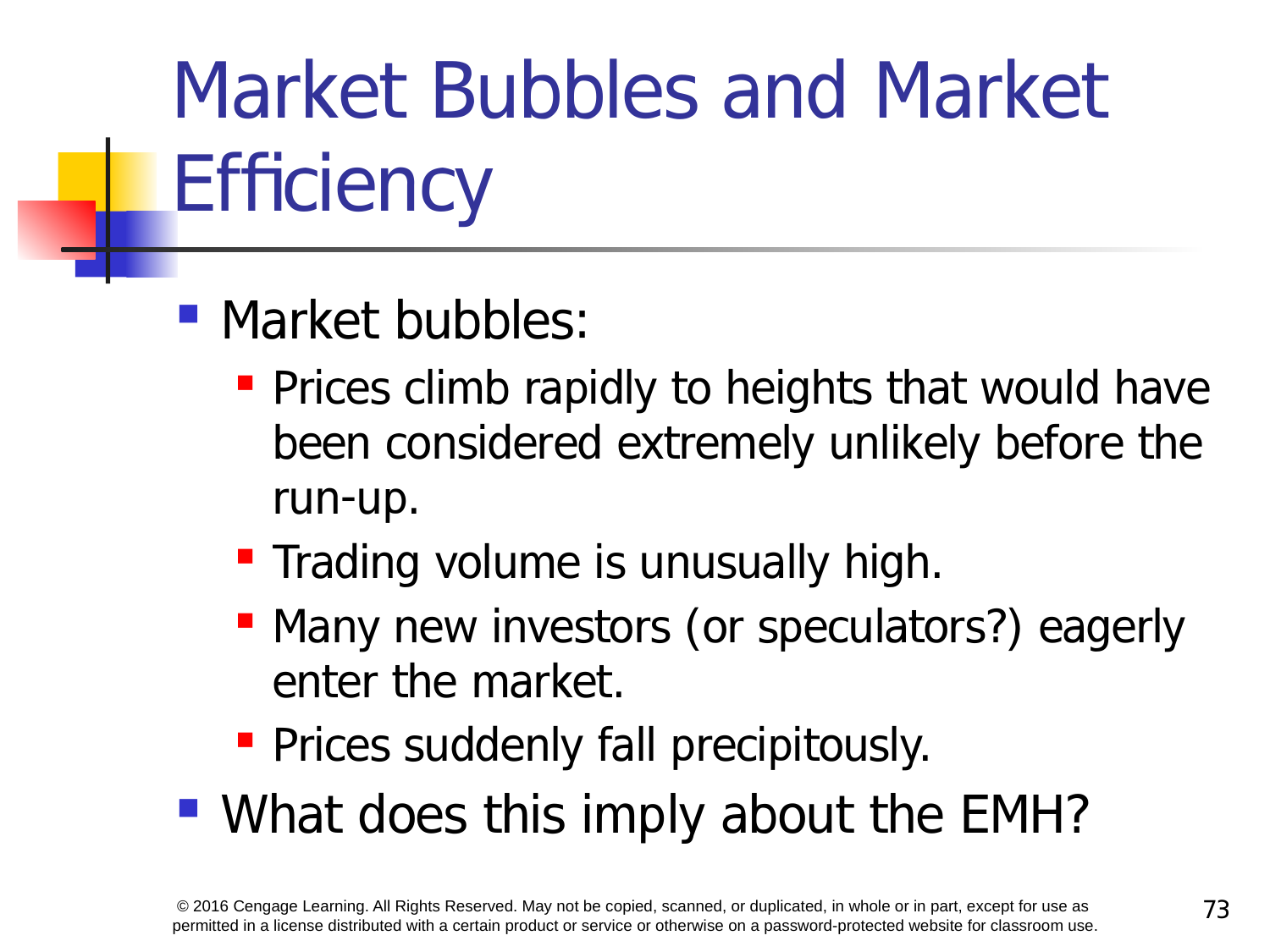

# Market Bubbles and Market Efficiency
Market bubbles:
Prices climb rapidly to heights that would have been considered extremely unlikely before the run-up.
Trading volume is unusually high.
Many new investors (or speculators?) eagerly enter the market.
Prices suddenly fall precipitously.
What does this imply about the EMH?
73